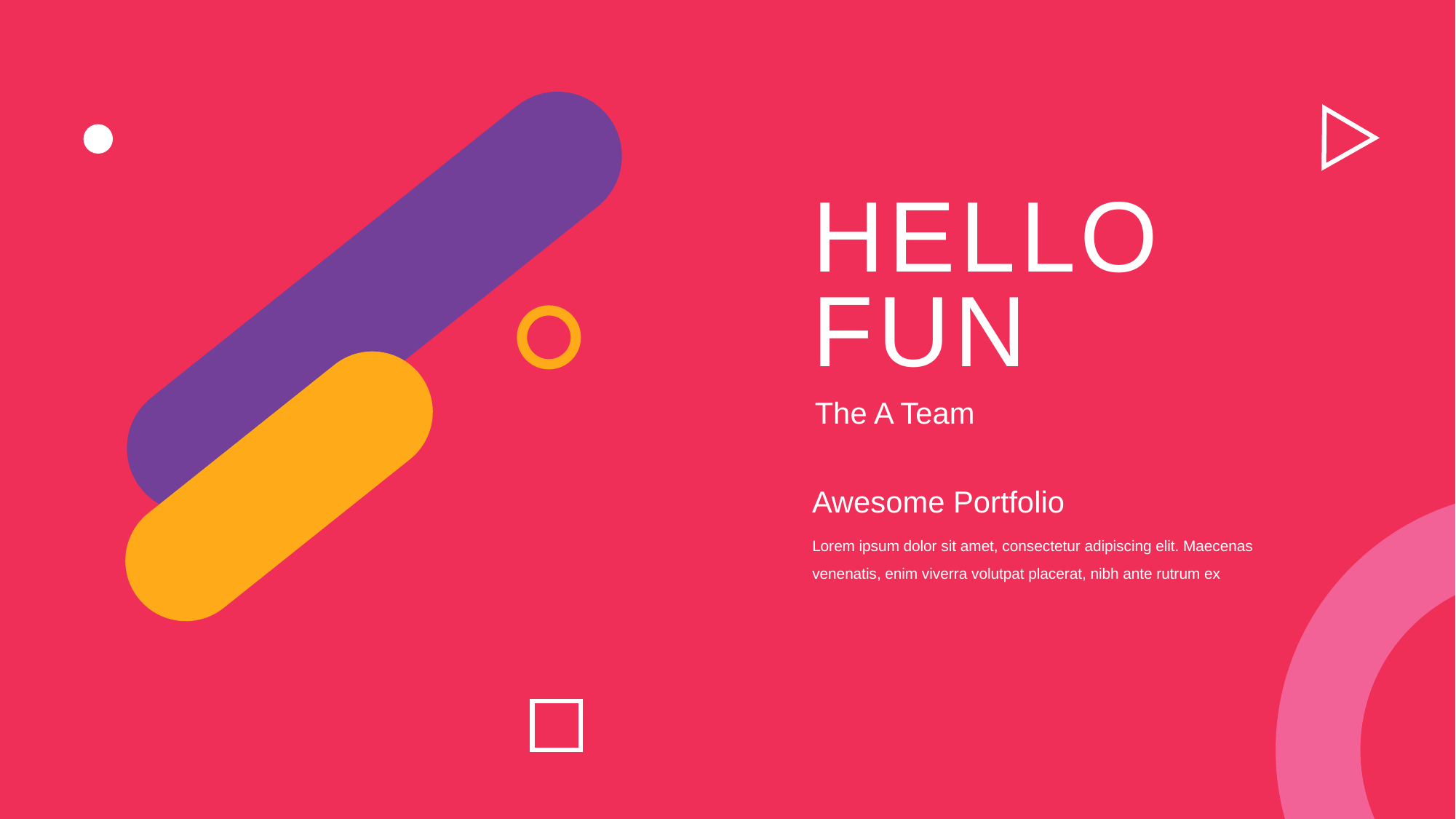

HELLO
FUN

The A Team
Awesome Portfolio

Lorem ipsum dolor sit amet, consectetur adipiscing elit. Maecenas venenatis, enim viverra volutpat placerat, nibh ante rutrum ex